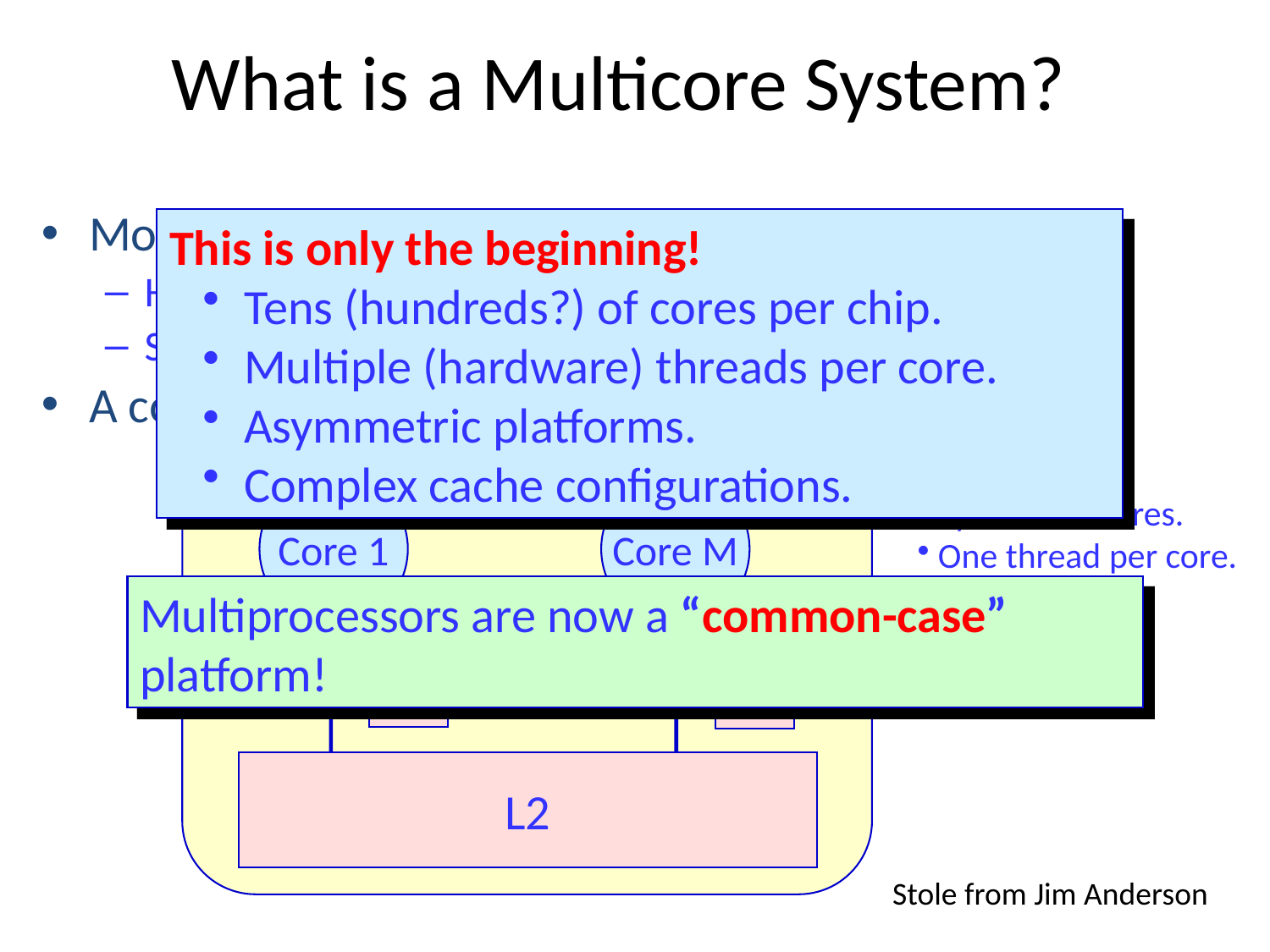

# What is a Multicore System?
Most chip manufacturers are moving to multicore.
Heat/energy issues are limiting clock speeds.
Solution: multiple cores per chip.
A common architecture today:
This is only the beginning!
 Tens (hundreds?) of cores per chip.
 Multiple (hardware) threads per core.
 Asymmetric platforms.
 Complex cache configurations.

Core 1
Core M
…
 Symmetric cores.
 One thread per core.
Multiprocessors are now a “common-case” platform!

L1
L1

L2
Stole from Jim Anderson